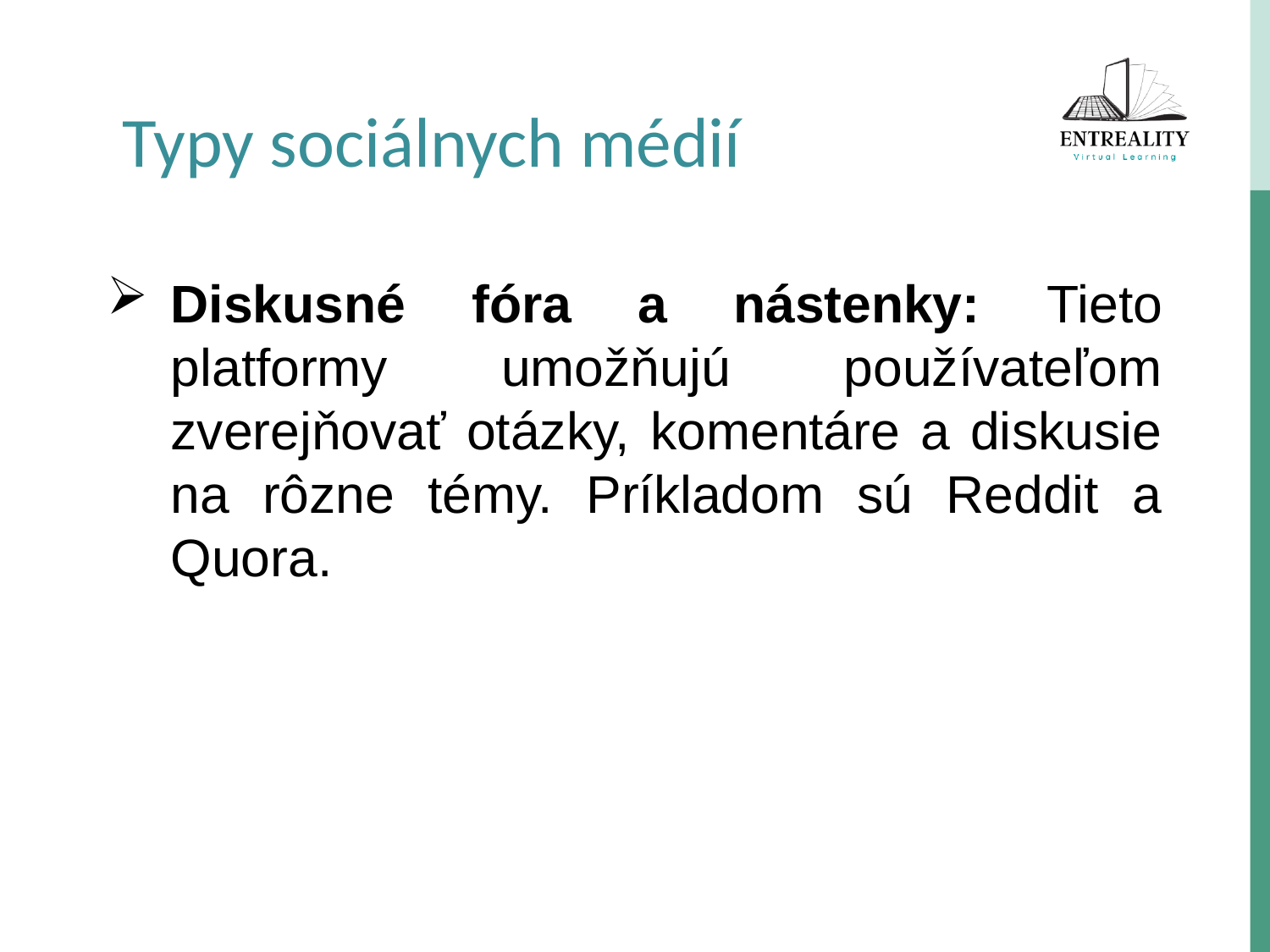

Typy sociálnych médií
Diskusné fóra a nástenky: Tieto platformy umožňujú používateľom zverejňovať otázky, komentáre a diskusie na rôzne témy. Príkladom sú Reddit a Quora.